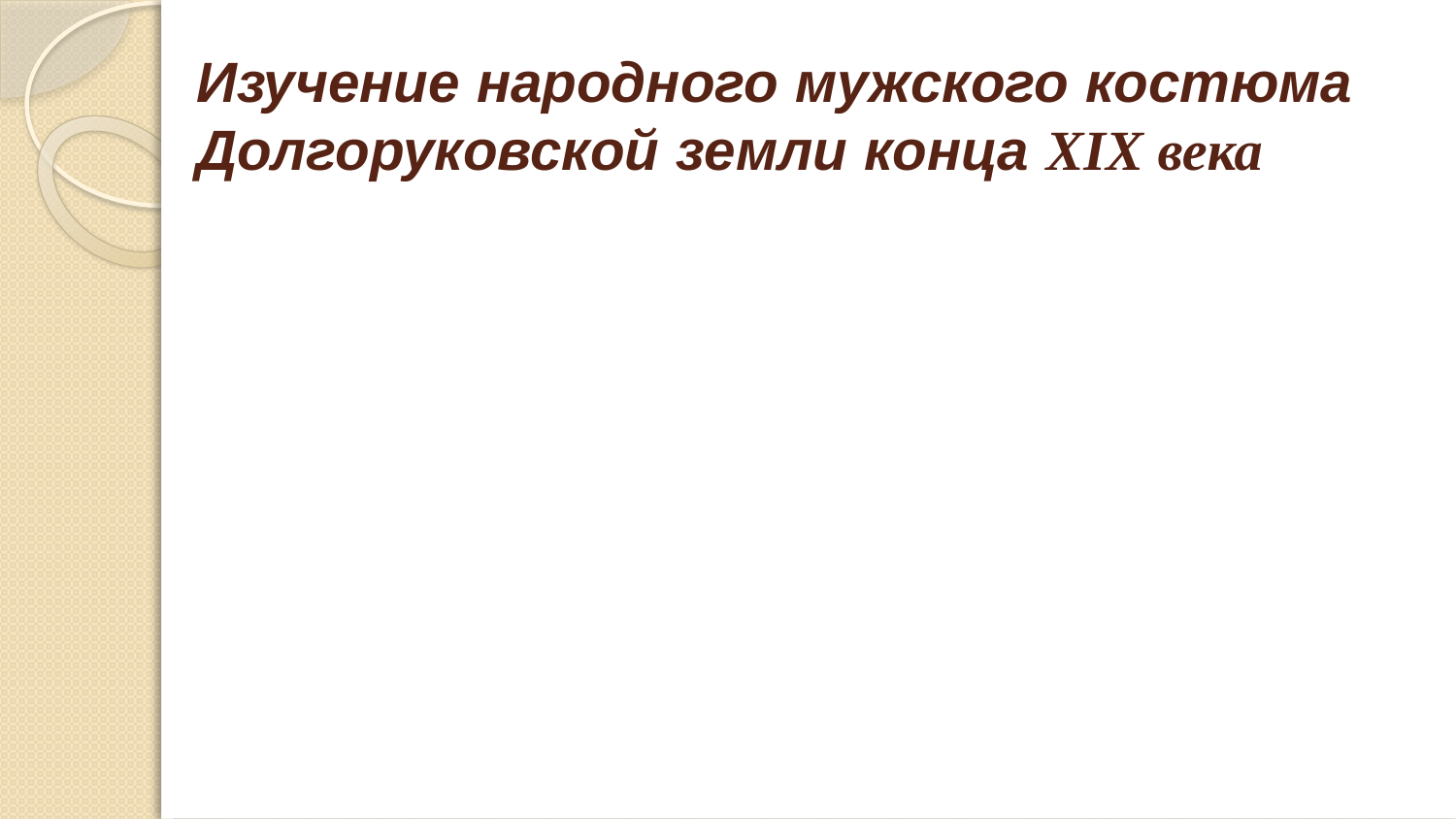

Изучение народного мужского костюма Долгоруковской земли конца XIX века